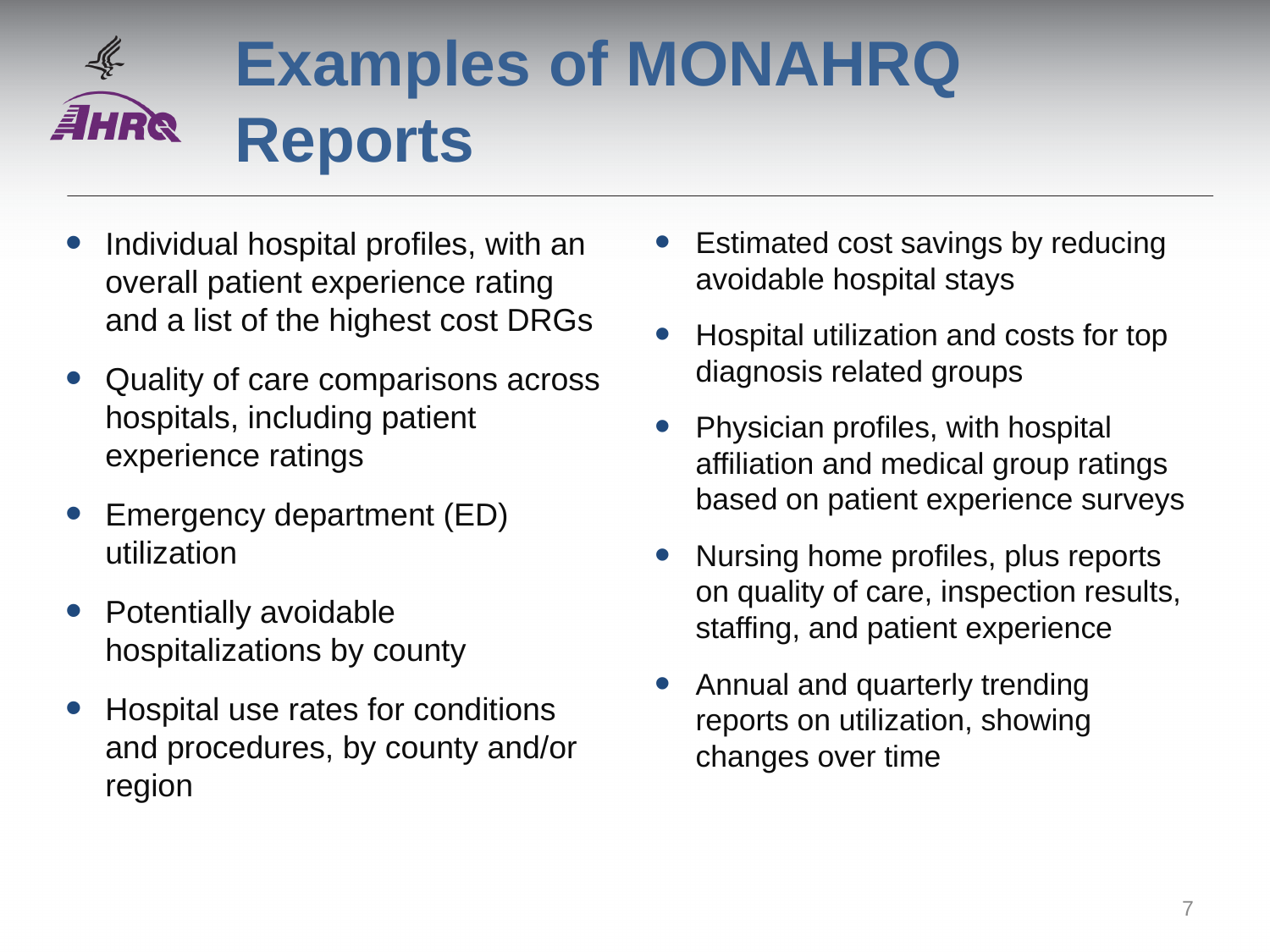

# Examples of MONAHRQ Reports
Individual hospital profiles, with an overall patient experience rating and a list of the highest cost DRGs
Quality of care comparisons across hospitals, including patient experience ratings
Emergency department (ED) utilization
Potentially avoidable hospitalizations by county
Hospital use rates for conditions and procedures, by county and/or region
Estimated cost savings by reducing avoidable hospital stays
Hospital utilization and costs for top diagnosis related groups
Physician profiles, with hospital affiliation and medical group ratings based on patient experience surveys
Nursing home profiles, plus reports on quality of care, inspection results, staffing, and patient experience
Annual and quarterly trending reports on utilization, showing changes over time
7